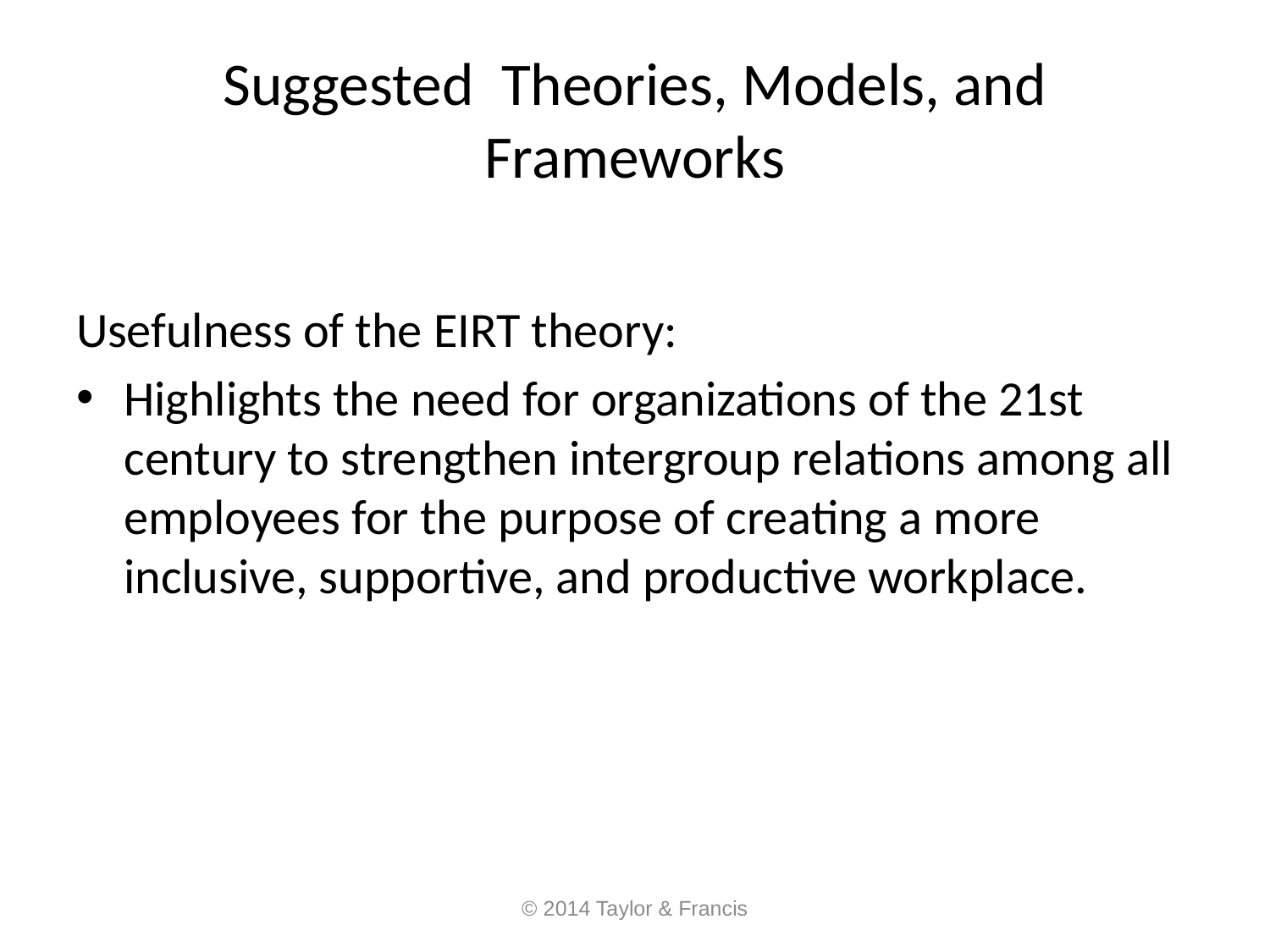

# Suggested  Theories, Models, and Frameworks

Usefulness of the EIRT theory:
Highlights the need for organizations of the 21st century to strengthen intergroup relations among all employees for the purpose of creating a more inclusive, supportive, and productive workplace.

© 2014 Taylor & Francis